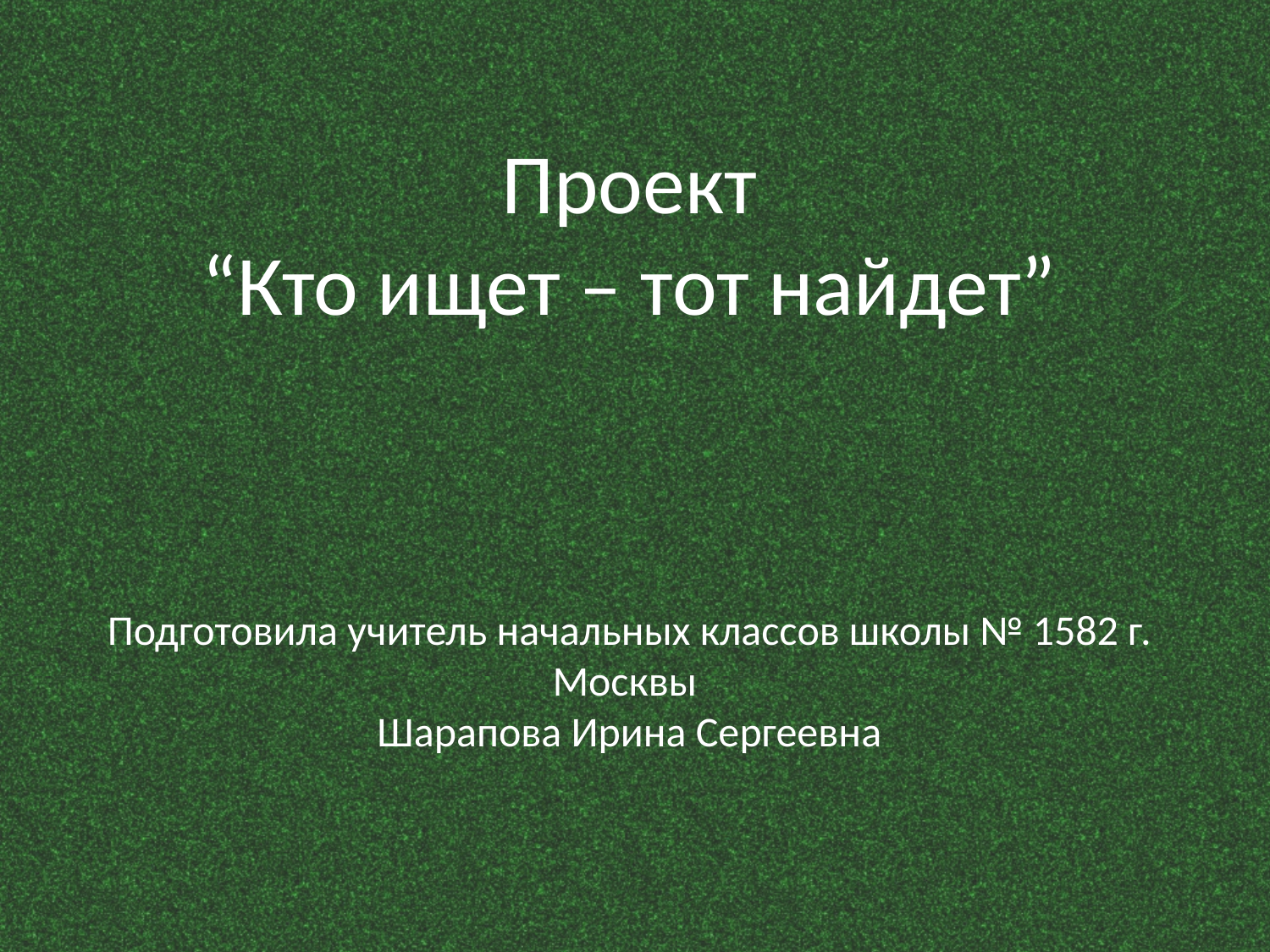

# Проект “Кто ищет – тот найдет” Подготовила учитель начальных классов школы № 1582 г. Москвы Шарапова Ирина Сергеевна